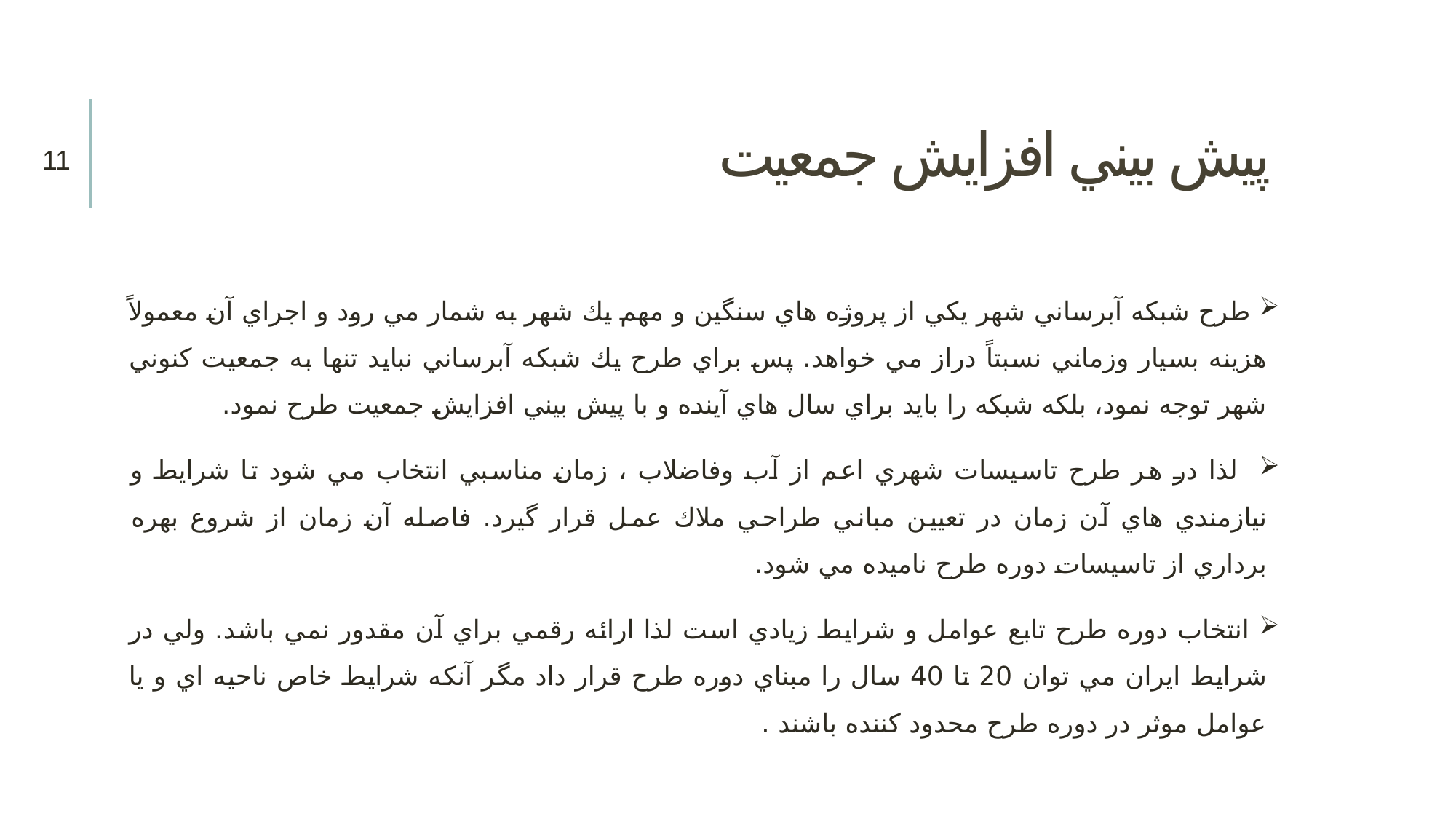

# پيش بيني افزايش جمعيت
11
 طرح شبكه آبرساني شهر يكي از پروژه هاي سنگين و مهم يك شهر به شمار مي رود و اجراي آن معمولاً هزينه بسيار وزماني نسبتاً دراز مي خواهد. پس براي طرح يك شبكه آبرساني نبايد تنها به جمعيت كنوني شهر توجه نمود، بلكه شبكه را بايد براي سال هاي آينده و با پيش بيني افزايش جمعيت طرح نمود.
  لذا در هر طرح تاسيسات شهري اعم از آب وفاضلاب ، زمان مناسبي انتخاب مي شود تا شرايط و نيازمندي هاي آن زمان در تعيين مباني طراحي ملاك عمل قرار گيرد. فاصله آن زمان از شروع بهره برداري از تاسيسات دوره طرح ناميده مي شود.
 انتخاب دوره طرح تابع عوامل و شرايط زيادي است لذا ارائه رقمي براي آن مقدور نمي باشد. ولي در شرايط ايران مي توان 20 تا 40 سال را مبناي دوره طرح قرار داد مگر آنكه شرايط خاص ناحيه اي و يا عوامل موثر در دوره طرح محدود كننده باشند .